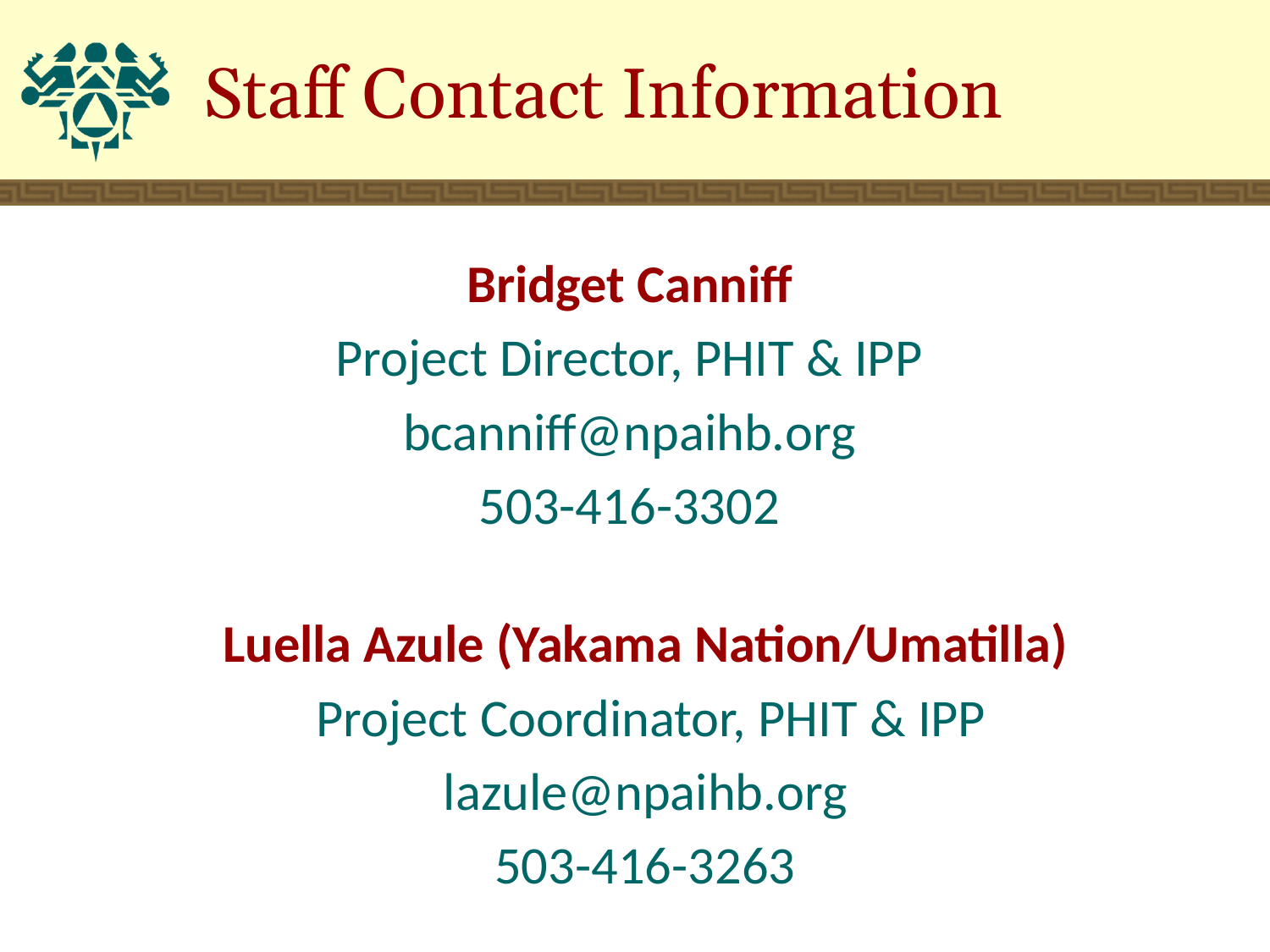

# Staff Contact Information
Bridget Canniff
Project Director, PHIT & IPP
bcanniff@npaihb.org
503-416-3302

Luella Azule (Yakama Nation/Umatilla)
 Project Coordinator, PHIT & IPP
lazule@npaihb.org
503-416-3263